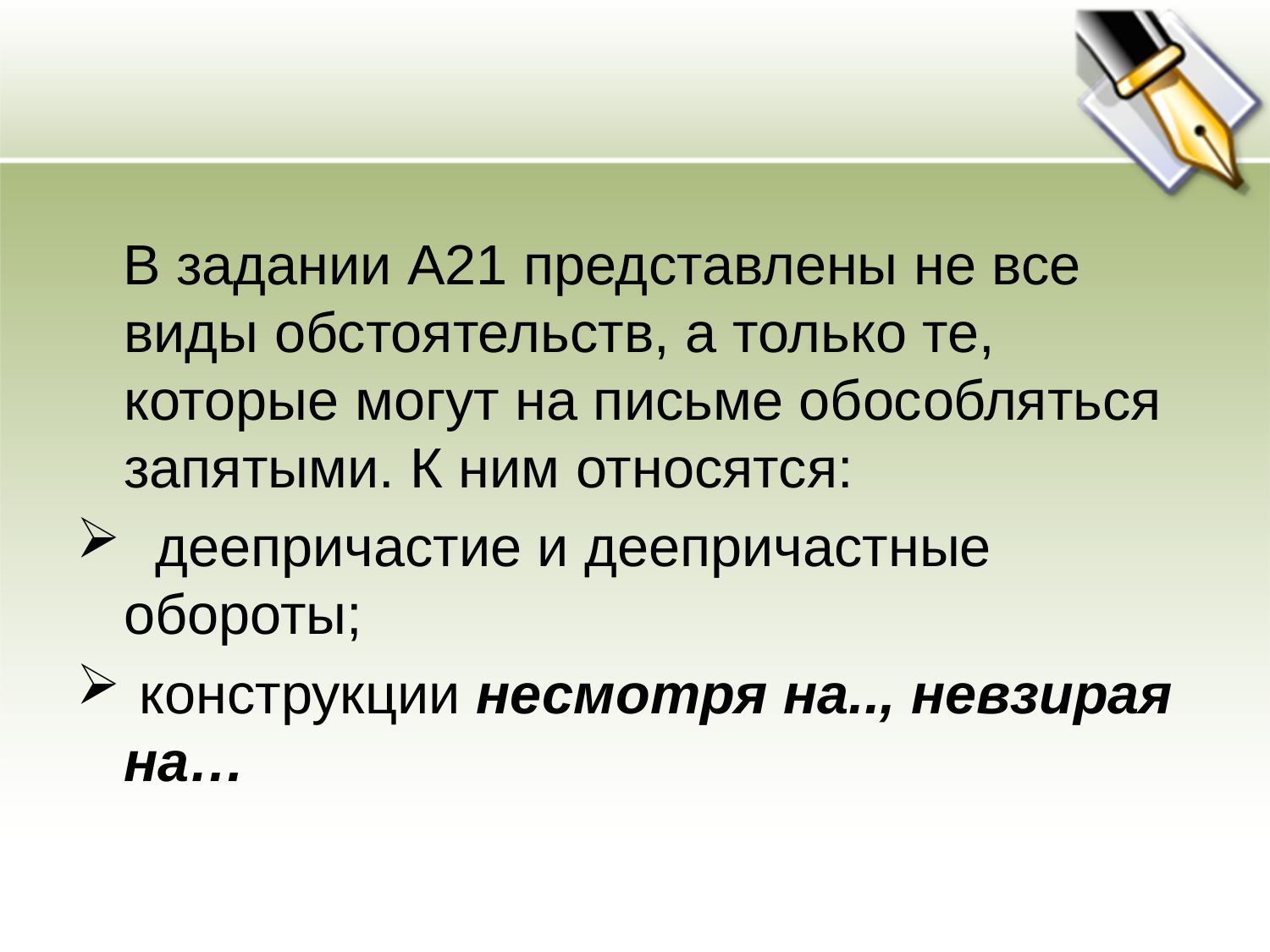

В задании А21 представлены не все виды обстоятельств, а только те, которые могут на письме обособляться запятыми. К ним относятся:
  деепричастие и деепричастные обороты;
 конструкции несмотря на.., невзирая на…